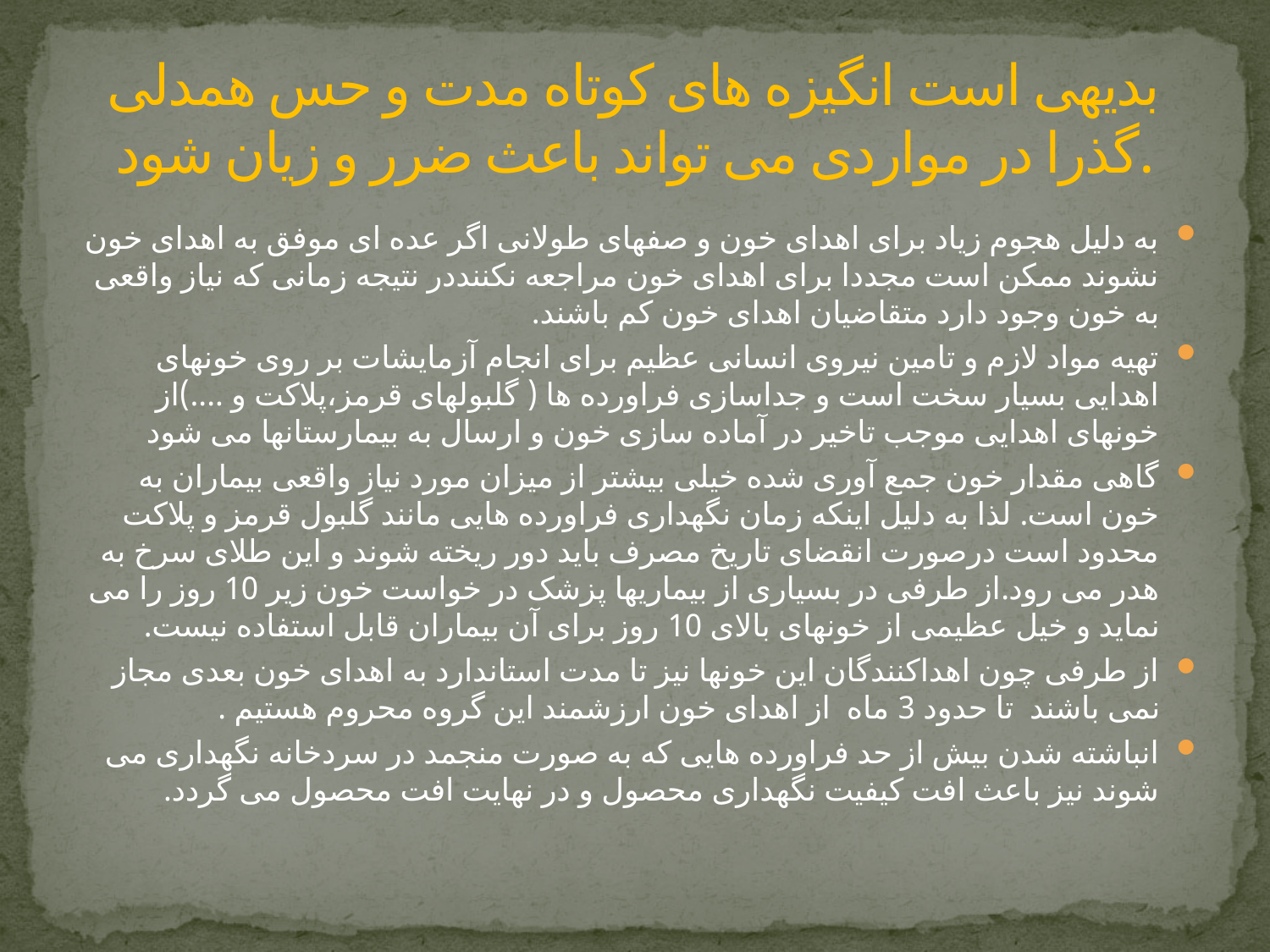

# بدیهی است انگیزه های کوتاه مدت و حس همدلی گذرا در مواردی می تواند باعث ضرر و زیان شود.
به دلیل هجوم زیاد برای اهدای خون و صفهای طولانی اگر عده ای موفق به اهدای خون نشوند ممکن است مجددا برای اهدای خون مراجعه نکننددر نتیجه زمانی که نیاز واقعی به خون وجود دارد متقاضیان اهدای خون کم باشند.
تهیه مواد لازم و تامین نیروی انسانی عظیم برای انجام آزمایشات بر روی خونهای اهدایی بسیار سخت است و جداسازی فراورده ها ( گلبولهای قرمز،پلاکت و ....)از خونهای اهدایی موجب تاخیر در آماده سازی خون و ارسال به بیمارستانها می شود
گاهی مقدار خون جمع آوری شده خیلی بیشتر از میزان مورد نیاز واقعی بیماران به خون است. لذا به دلیل اینکه زمان نگهداری فراورده هایی مانند گلبول قرمز و پلاکت محدود است درصورت انقضای تاریخ مصرف باید دور ریخته شوند و این طلای سرخ به هدر می رود.از طرفی در بسیاری از بیماریها پزشک در خواست خون زیر 10 روز را می نماید و خیل عظیمی از خونهای بالای 10 روز برای آن بیماران قابل استفاده نیست.
از طرفی چون اهداکنندگان این خونها نیز تا مدت استاندارد به اهدای خون بعدی مجاز نمی باشند  تا حدود 3 ماه  از اهدای خون ارزشمند این گروه محروم هستیم .
انباشته شدن بیش از حد فراورده هایی که به صورت منجمد در سردخانه نگهداری می شوند نیز باعث افت کیفیت نگهداری محصول و در نهایت افت محصول می گردد.